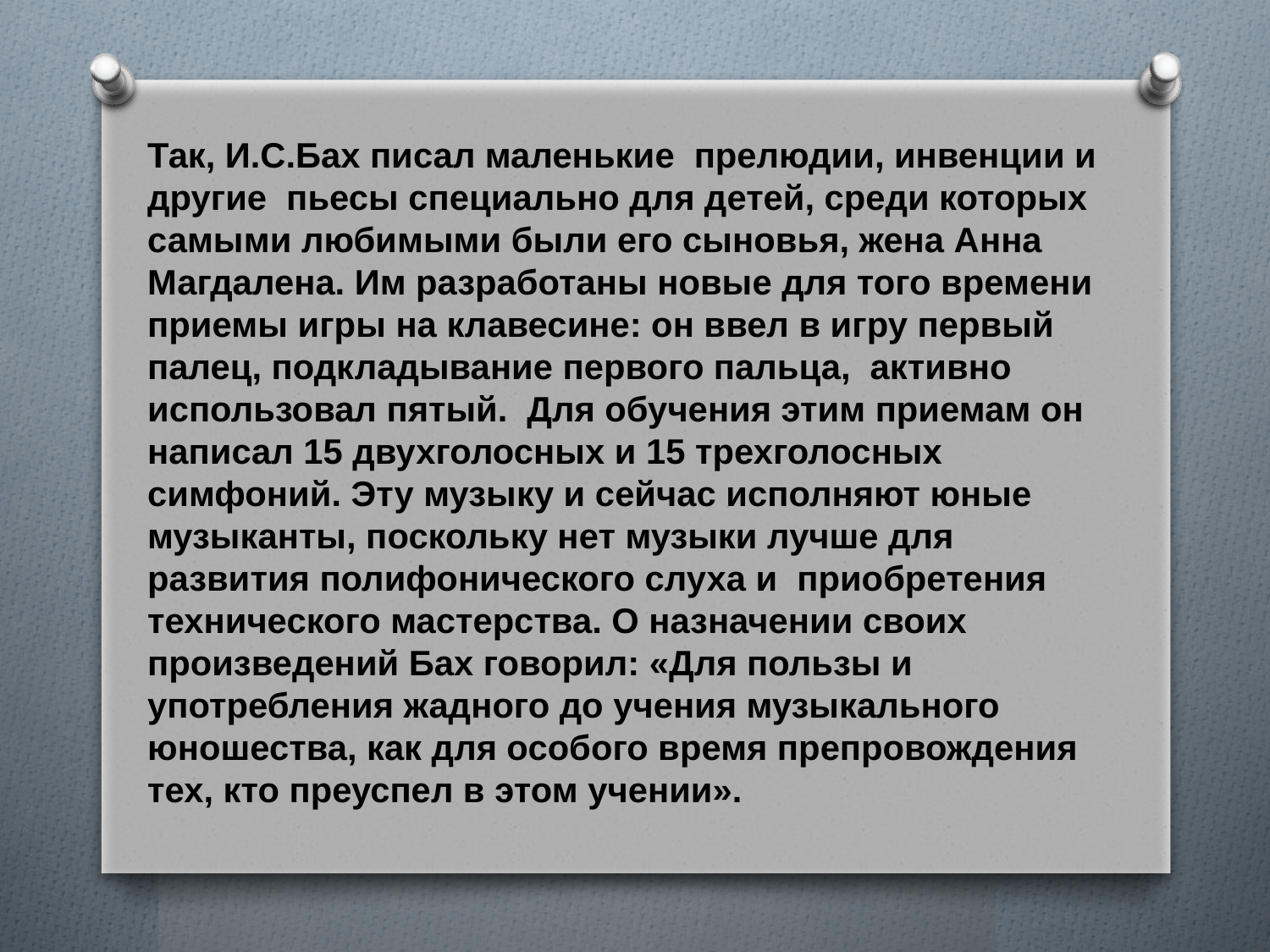

Так, И.С.Бах писал маленькие  прелюдии, инвенции и другие  пьесы специально для детей, среди которых самыми любимыми были его сыновья, жена Анна Магдалена. Им разработаны новые для того времени приемы игры на клавесине: он ввел в игру первый палец, подкладывание первого пальца,  активно использовал пятый.  Для обучения этим приемам он написал 15 двухголосных и 15 трехголосных  симфоний. Эту музыку и сейчас исполняют юные музыканты, поскольку нет музыки лучше для развития полифонического слуха и  приобретения технического мастерства. О назначении своих произведений Бах говорил: «Для пользы и употребления жадного до учения музыкального юношества, как для особого время препровождения тех, кто преуспел в этом учении».